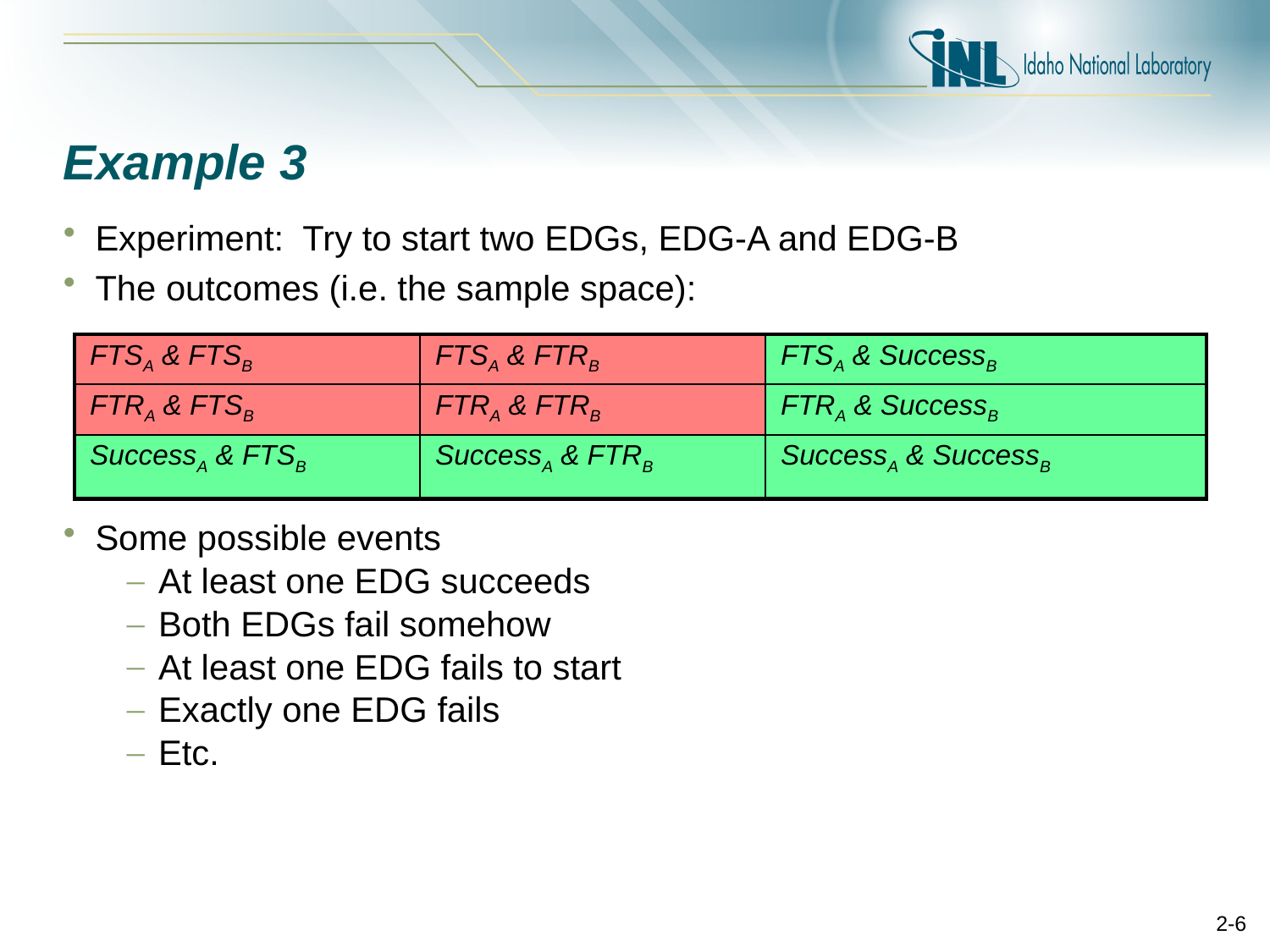

# Example 3
Experiment:  Try to start two EDGs, EDG-A and EDG-B
The outcomes (i.e. the sample space):

Some possible events
At least one EDG succeeds
Both EDGs fail somehow
At least one EDG fails to start
Exactly one EDG fails
Etc.

| FTSA & FTSB | FTSA & FTRB | FTSA & SuccessB |
| --- | --- | --- |
| FTRA & FTSB | FTRA & FTRB | FTRA & SuccessB |
| SuccessA & FTSB | SuccessA & FTRB | SuccessA & SuccessB |
2-6